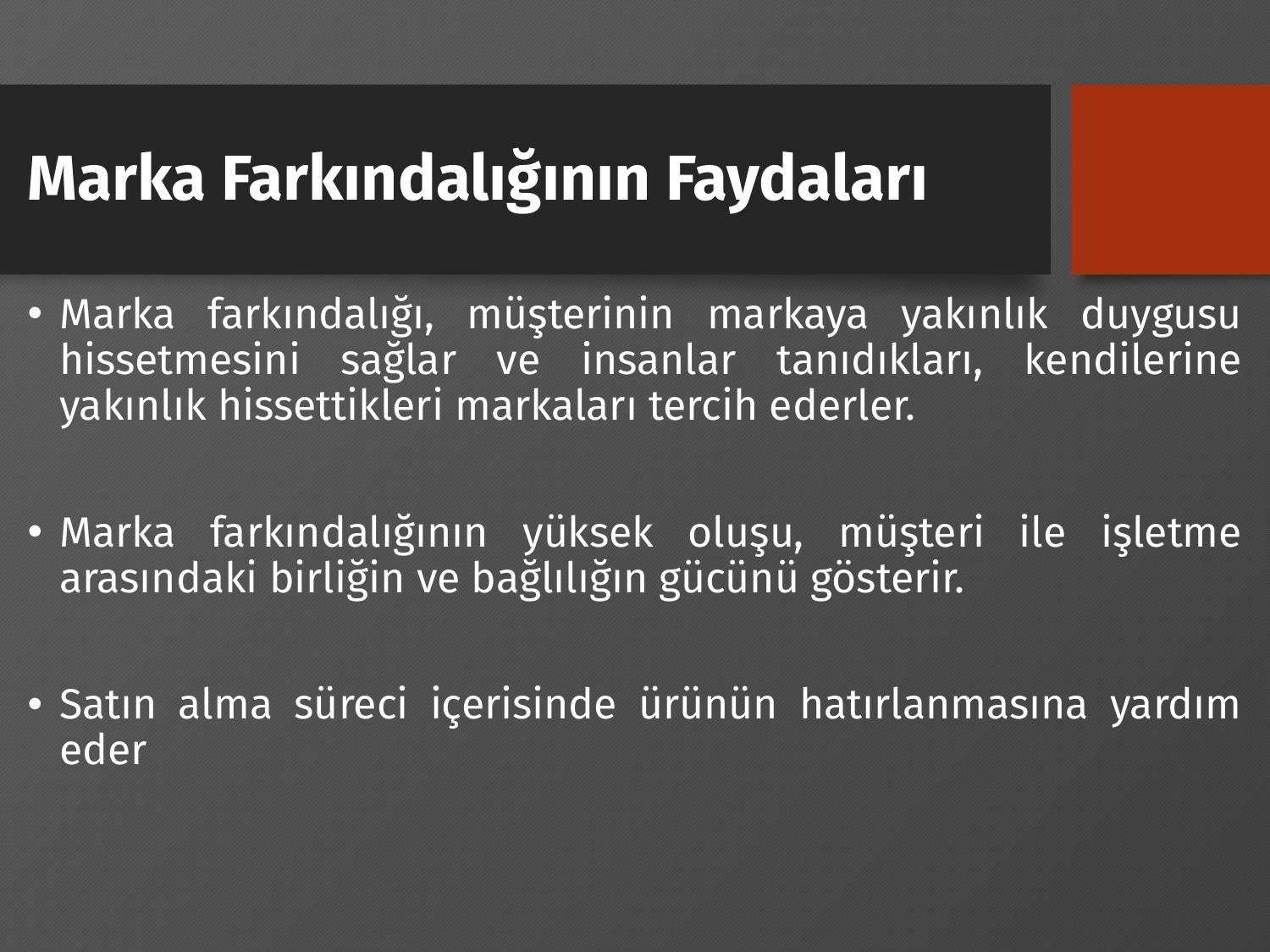

# Marka Farkındalığının Faydaları
Marka farkındalığı, müşterinin markaya yakınlık duygusu hissetmesini sağlar ve insanlar tanıdıkları, kendilerine yakınlık hissettikleri markaları tercih ederler.

Marka farkındalığının yüksek oluşu, müşteri ile işletme arasındaki birliğin ve bağlılığın gücünü gösterir.

Satın alma süreci içerisinde ürünün hatırlanmasına yardım eder